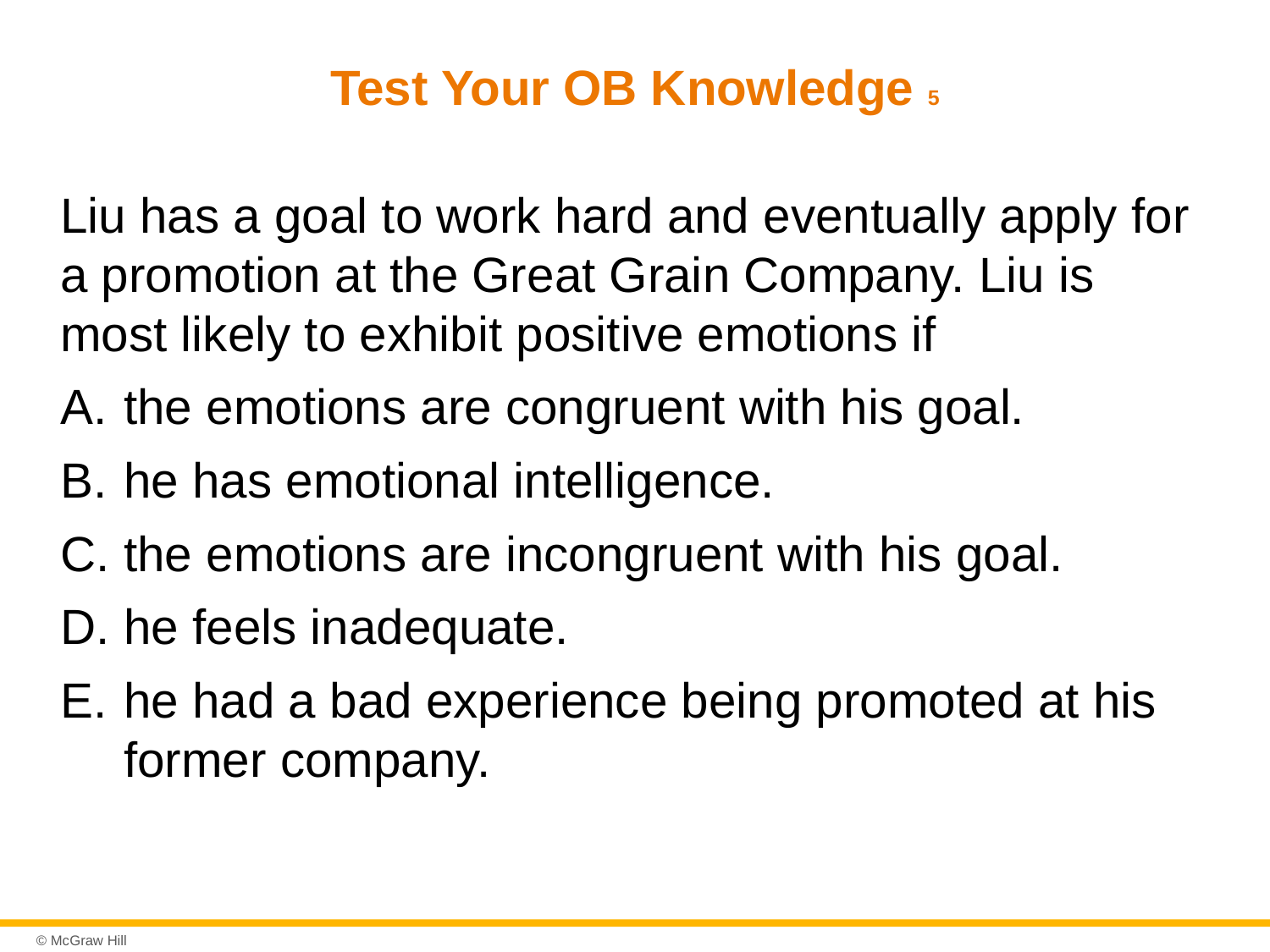

# Test Your OB Knowledge 5
Liu has a goal to work hard and eventually apply for a promotion at the Great Grain Company. Liu is most likely to exhibit positive emotions if
the emotions are congruent with his goal.
he has emotional intelligence.
the emotions are incongruent with his goal.
he feels inadequate.
he had a bad experience being promoted at his former company.